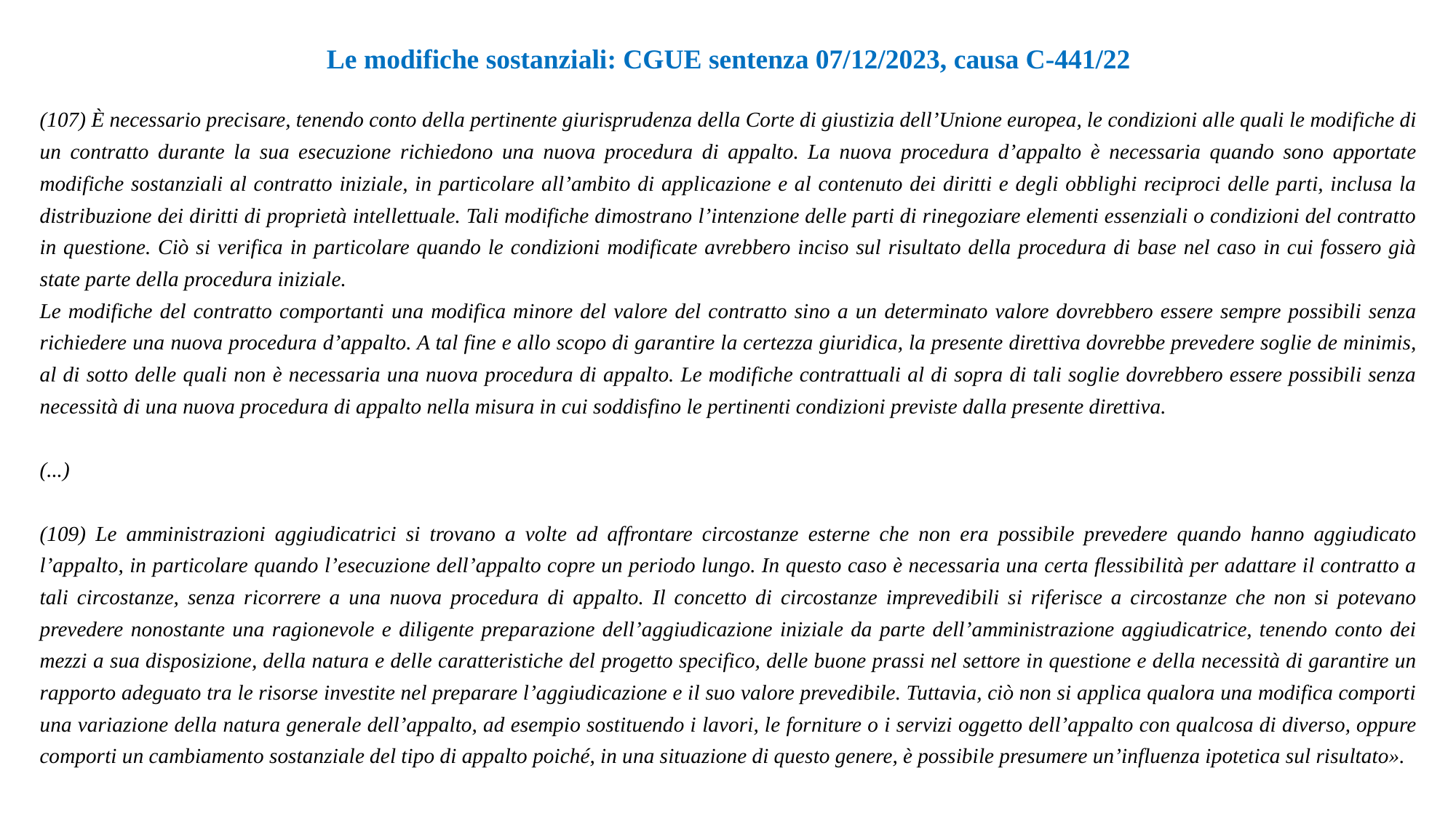

Le modifiche sostanziali: CGUE sentenza 07/12/2023, causa C-441/22

(107) È necessario precisare, tenendo conto della pertinente giurisprudenza della Corte di giustizia dell’Unione europea, le condizioni alle quali le modifiche di un contratto durante la sua esecuzione richiedono una nuova procedura di appalto. La nuova procedura d’appalto è necessaria quando sono apportate modifiche sostanziali al contratto iniziale, in particolare all’ambito di applicazione e al contenuto dei diritti e degli obblighi reciproci delle parti, inclusa la distribuzione dei diritti di proprietà intellettuale. Tali modifiche dimostrano l’intenzione delle parti di rinegoziare elementi essenziali o condizioni del contratto in questione. Ciò si verifica in particolare quando le condizioni modificate avrebbero inciso sul risultato della procedura di base nel caso in cui fossero già state parte della procedura iniziale.
Le modifiche del contratto comportanti una modifica minore del valore del contratto sino a un determinato valore dovrebbero essere sempre possibili senza richiedere una nuova procedura d’appalto. A tal fine e allo scopo di garantire la certezza giuridica, la presente direttiva dovrebbe prevedere soglie de minimis, al di sotto delle quali non è necessaria una nuova procedura di appalto. Le modifiche contrattuali al di sopra di tali soglie dovrebbero essere possibili senza necessità di una nuova procedura di appalto nella misura in cui soddisfino le pertinenti condizioni previste dalla presente direttiva.

(...)

(109) Le amministrazioni aggiudicatrici si trovano a volte ad affrontare circostanze esterne che non era possibile prevedere quando hanno aggiudicato l’appalto, in particolare quando l’esecuzione dell’appalto copre un periodo lungo. In questo caso è necessaria una certa flessibilità per adattare il contratto a tali circostanze, senza ricorrere a una nuova procedura di appalto. Il concetto di circostanze imprevedibili si riferisce a circostanze che non si potevano prevedere nonostante una ragionevole e diligente preparazione dell’aggiudicazione iniziale da parte dell’amministrazione aggiudicatrice, tenendo conto dei mezzi a sua disposizione, della natura e delle caratteristiche del progetto specifico, delle buone prassi nel settore in questione e della necessità di garantire un rapporto adeguato tra le risorse investite nel preparare l’aggiudicazione e il suo valore prevedibile. Tuttavia, ciò non si applica qualora una modifica comporti una variazione della natura generale dell’appalto, ad esempio sostituendo i lavori, le forniture o i servizi oggetto dell’appalto con qualcosa di diverso, oppure comporti un cambiamento sostanziale del tipo di appalto poiché, in una situazione di questo genere, è possibile presumere un’influenza ipotetica sul risultato».